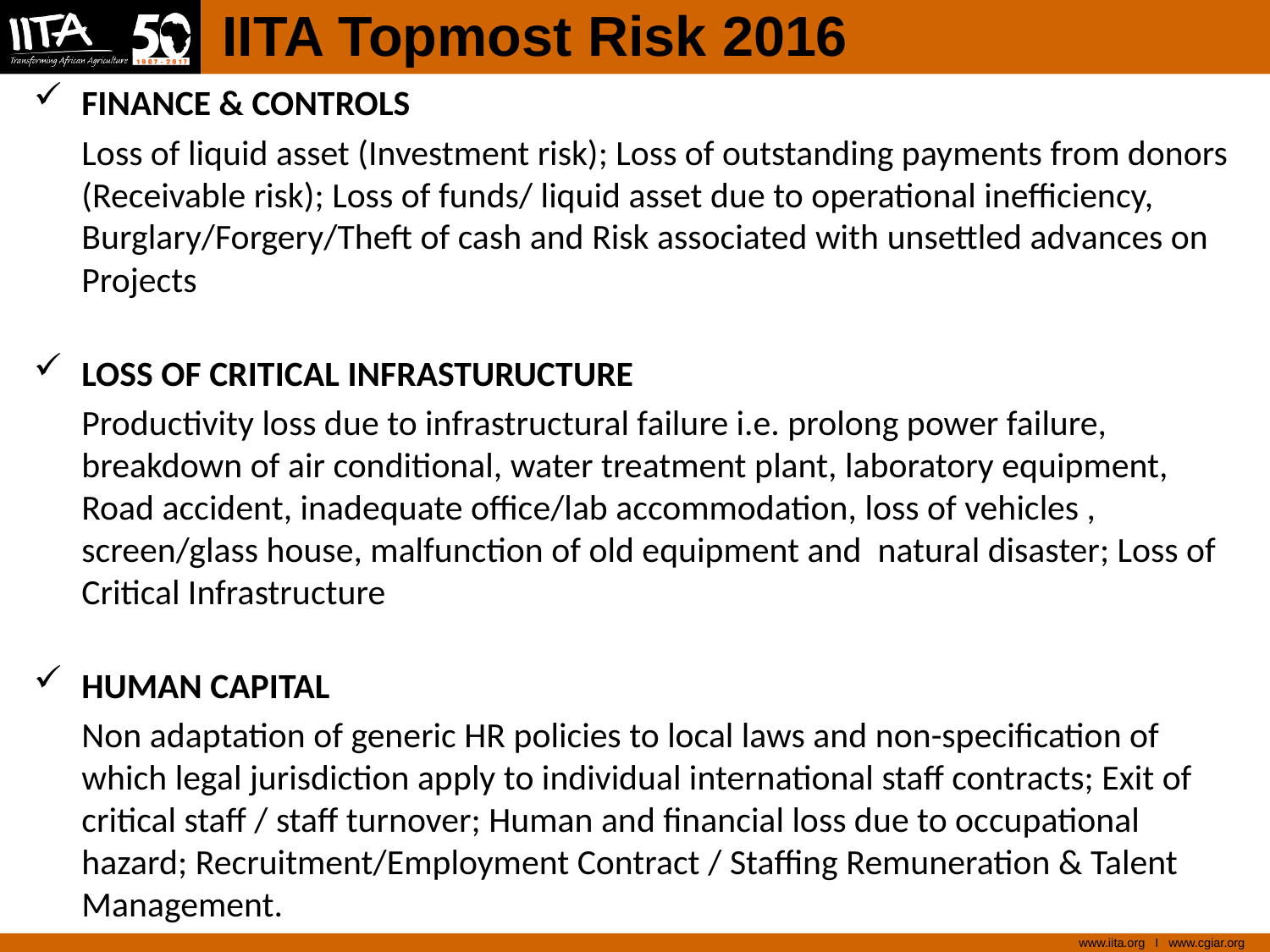

# IITA Topmost Risk 2016
FINANCE & CONTROLS
Loss of liquid asset (Investment risk); Loss of outstanding payments from donors (Receivable risk); Loss of funds/ liquid asset due to operational inefficiency, Burglary/Forgery/Theft of cash and Risk associated with unsettled advances on Projects

LOSS OF CRITICAL INFRASTURUCTURE
Productivity loss due to infrastructural failure i.e. prolong power failure, breakdown of air conditional, water treatment plant, laboratory equipment, Road accident, inadequate office/lab accommodation, loss of vehicles , screen/glass house, malfunction of old equipment and  natural disaster; Loss of Critical Infrastructure

HUMAN CAPITAL
Non adaptation of generic HR policies to local laws and non-specification of which legal jurisdiction apply to individual international staff contracts; Exit of critical staff / staff turnover; Human and financial loss due to occupational hazard; Recruitment/Employment Contract / Staffing Remuneration & Talent Management.